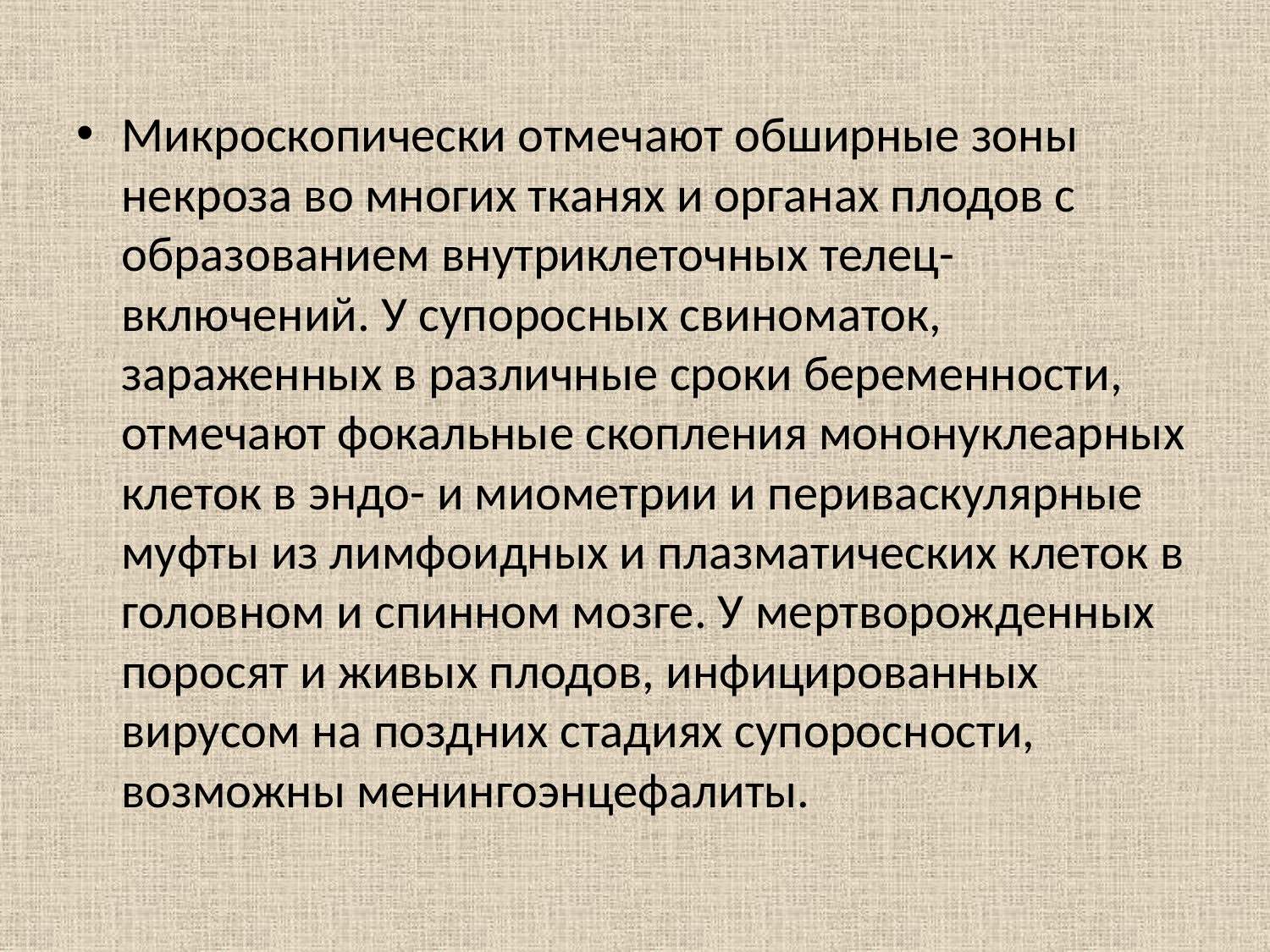

Микроскопически отмечают обширные зоны некроза во многих тканях и органах плодов с образованием внутриклеточных телец-включений. У супоросных свиноматок, зараженных в различные сроки беременности, отмечают фокальные скопления мононуклеарных клеток в эндо- и миометрии и периваскулярные муфты из лимфоидных и плазматических клеток в головном и спинном мозге. У мертворожденных поросят и живых плодов, инфицированных вирусом на поздних стадиях супоросности, возможны менингоэнцефалиты.